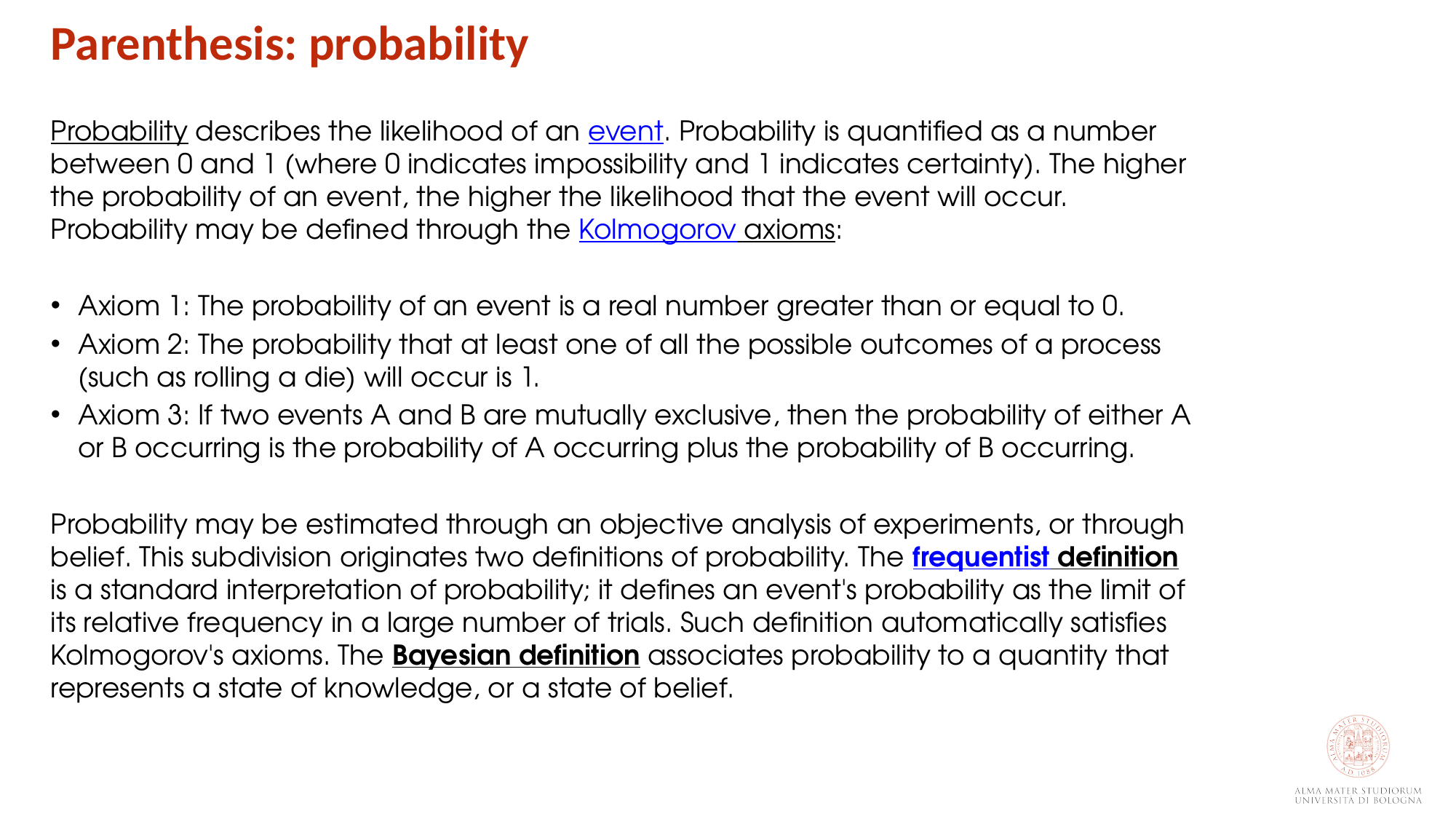

Parenthesis: probability
Probability describes the likelihood of an event. Probability is quantified as a number between 0 and 1 (where 0 indicates impossibility and 1 indicates certainty). The higher the probability of an event, the higher the likelihood that the event will occur. Probability may be defined through the Kolmogorov axioms:

Axiom 1: The probability of an event is a real number greater than or equal to 0.
Axiom 2: The probability that at least one of all the possible outcomes of a process (such as rolling a die) will occur is 1.
Axiom 3: If two events A and B are mutually exclusive, then the probability of either A or B occurring is the probability of A occurring plus the probability of B occurring.

Probability may be estimated through an objective analysis of experiments, or through belief. This subdivision originates two definitions of probability. The frequentist definition is a standard interpretation of probability; it defines an event's probability as the limit of its relative frequency in a large number of trials. Such definition automatically satisfies Kolmogorov's axioms. The Bayesian definition associates probability to a quantity that represents a state of knowledge, or a state of belief.